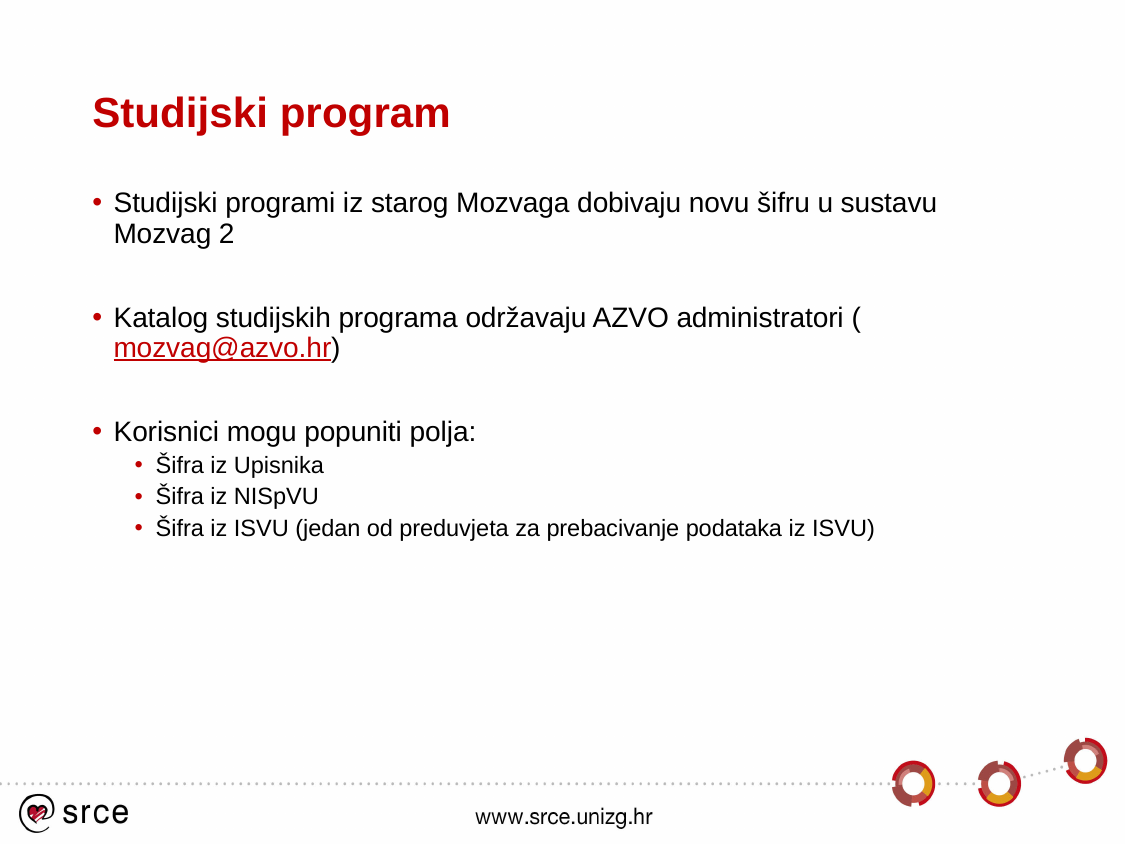

# Studijski program
Studijski programi iz starog Mozvaga dobivaju novu šifru u sustavu Mozvag 2

Katalog studijskih programa održavaju AZVO administratori (mozvag@azvo.hr)

Korisnici mogu popuniti polja:
Šifra iz Upisnika
Šifra iz NISpVU
Šifra iz ISVU (jedan od preduvjeta za prebacivanje podataka iz ISVU)